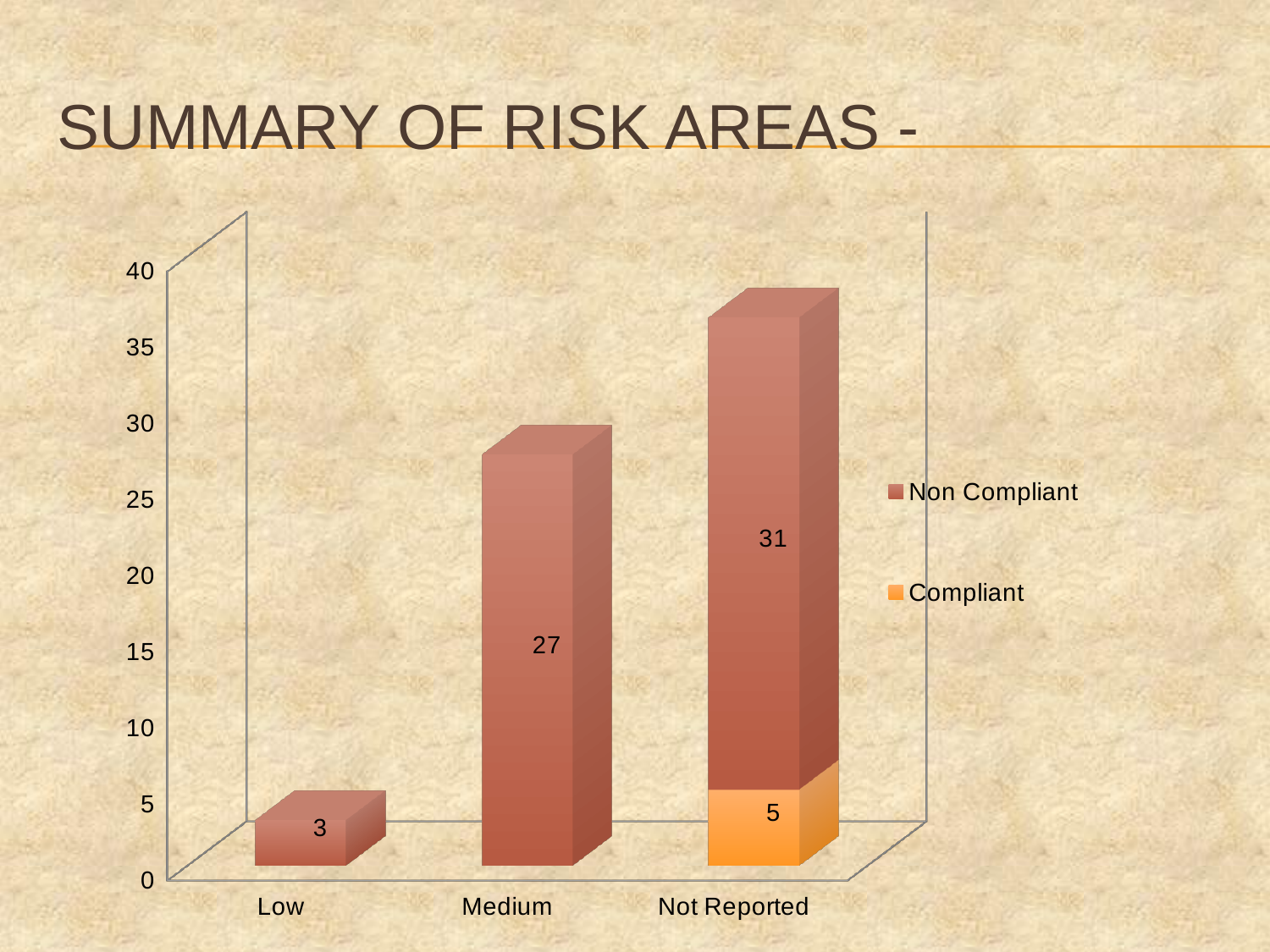

# Summary of Risk areas -

[unsupported chart]